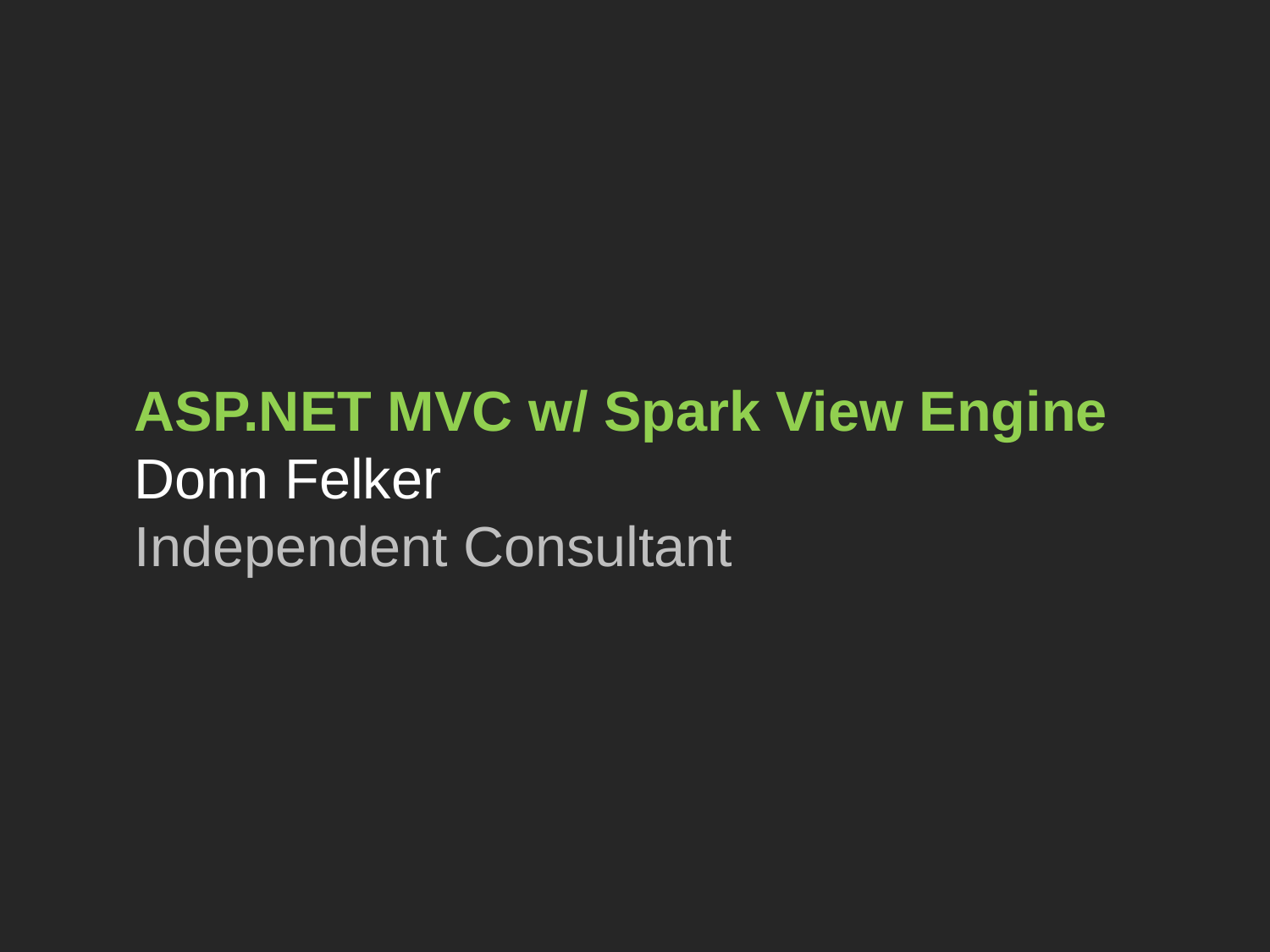

# ASP.NET MVC w/ Spark View Engine Donn Felker Independent Consultant